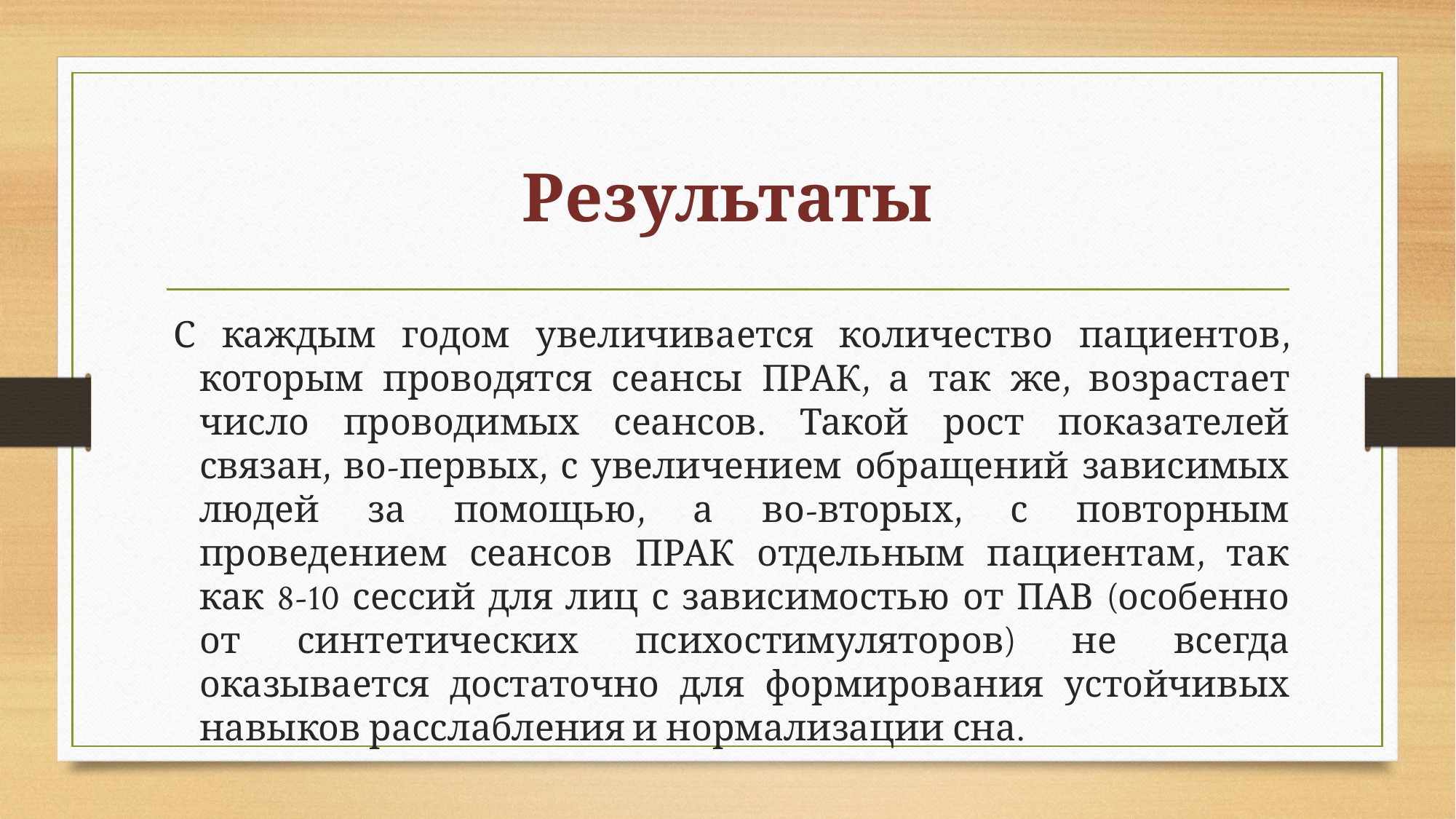

# Результаты
 С каждым годом увеличивается количество пациентов, которым проводятся сеансы ПРАК, а так же, возрастает число проводимых сеансов. Такой рост показателей связан, во-первых, с увеличением обращений зависимых людей за помощью, а во-вторых, с повторным проведением сеансов ПРАК отдельным пациентам, так как 8-10 сессий для лиц с зависимостью от ПАВ (особенно от синтетических психостимуляторов) не всегда оказывается достаточно для формирования устойчивых навыков расслабления и нормализации сна.